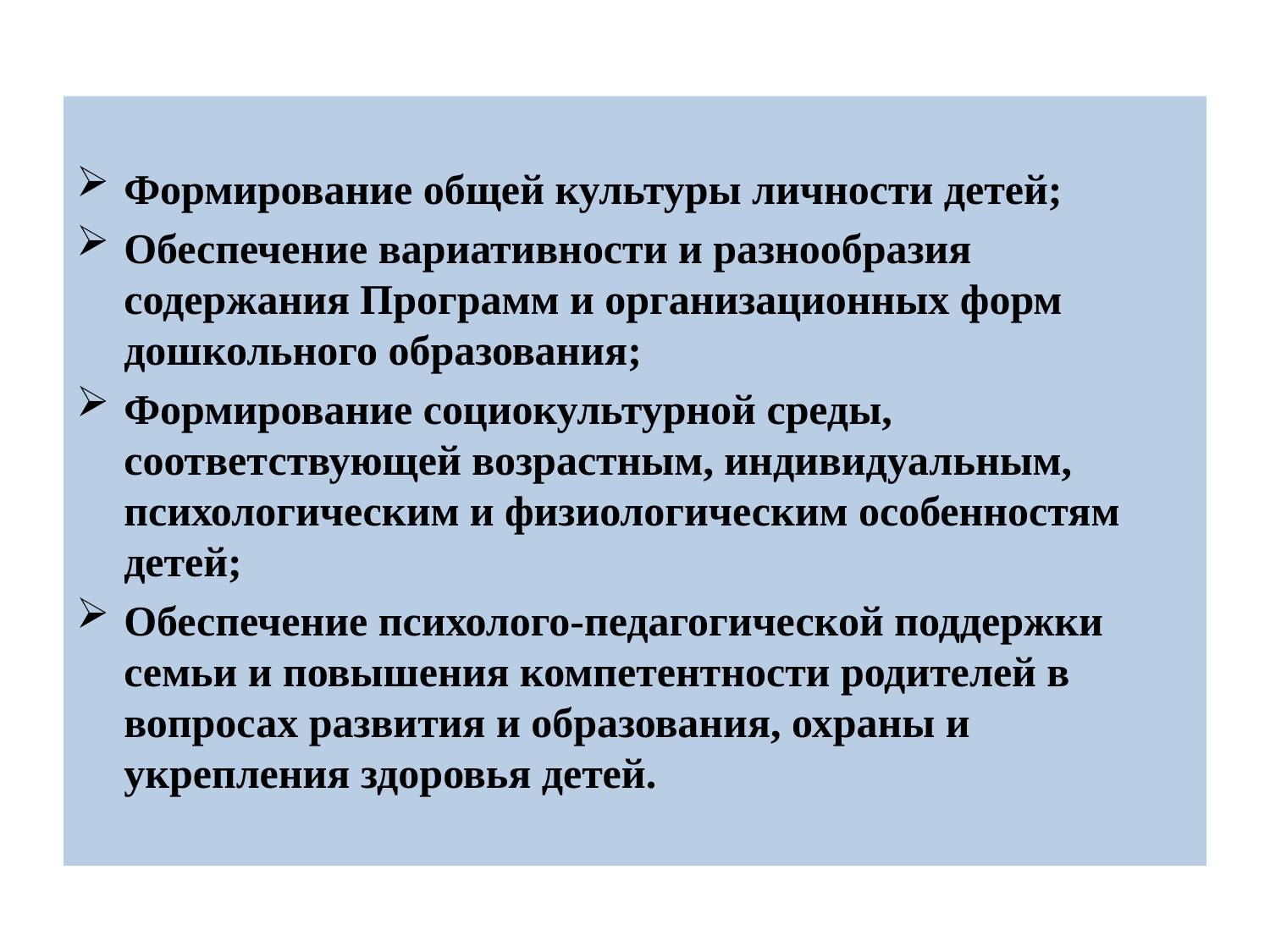

Формирование общей культуры личности детей;
Обеспечение вариативности и разнообразия содержания Программ и организационных форм дошкольного образования;
Формирование социокультурной среды, соответствующей возрастным, индивидуальным, психологическим и физиологическим особенностям детей;
Обеспечение психолого-педагогической поддержки семьи и повышения компетентности родителей в вопросах развития и образования, охраны и укрепления здоровья детей.